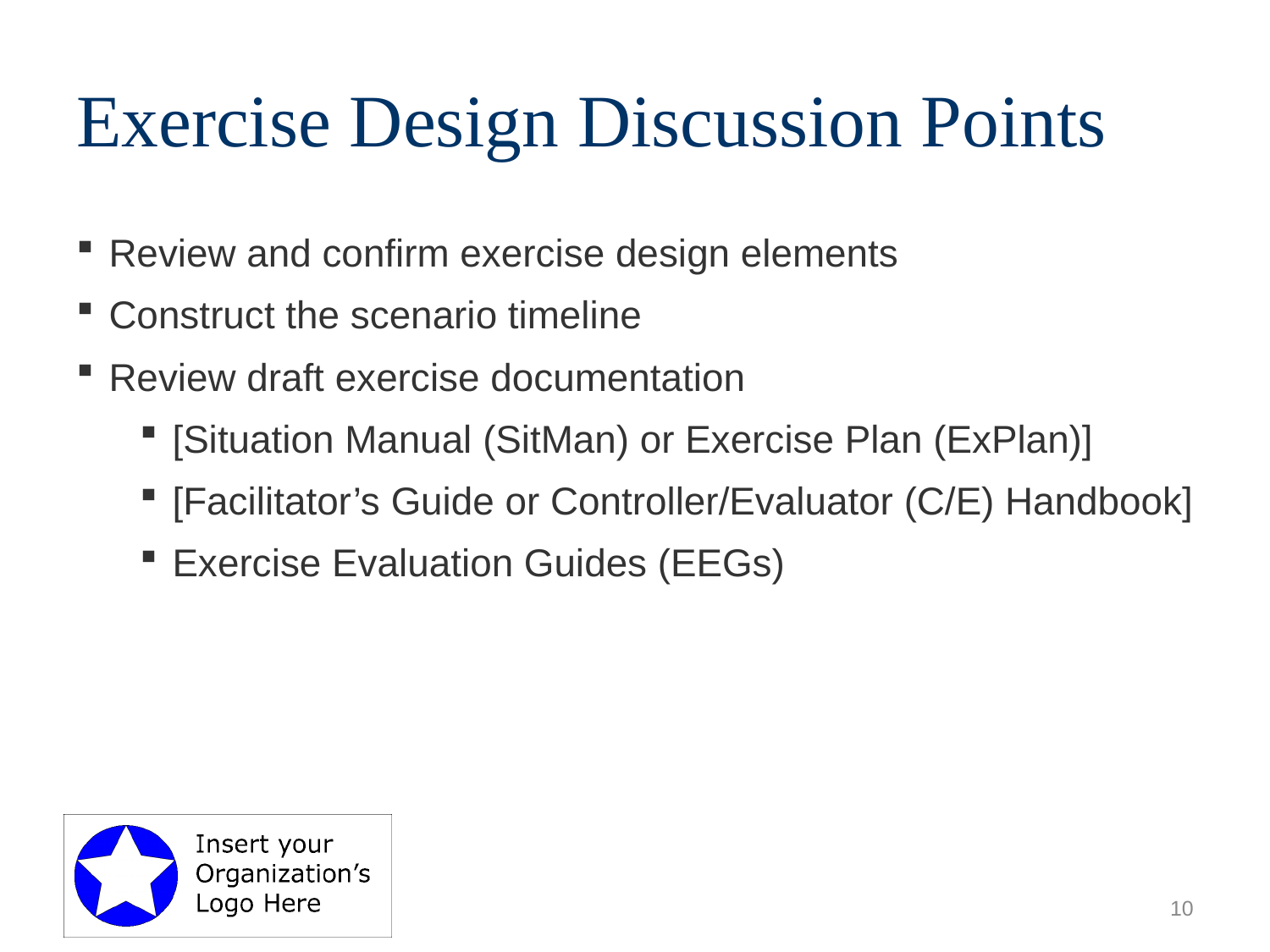

# Exercise Design Discussion Points
Review and confirm exercise design elements
Construct the scenario timeline
Review draft exercise documentation
[Situation Manual (SitMan) or Exercise Plan (ExPlan)]
[Facilitator’s Guide or Controller/Evaluator (C/E) Handbook]
Exercise Evaluation Guides (EEGs)
10